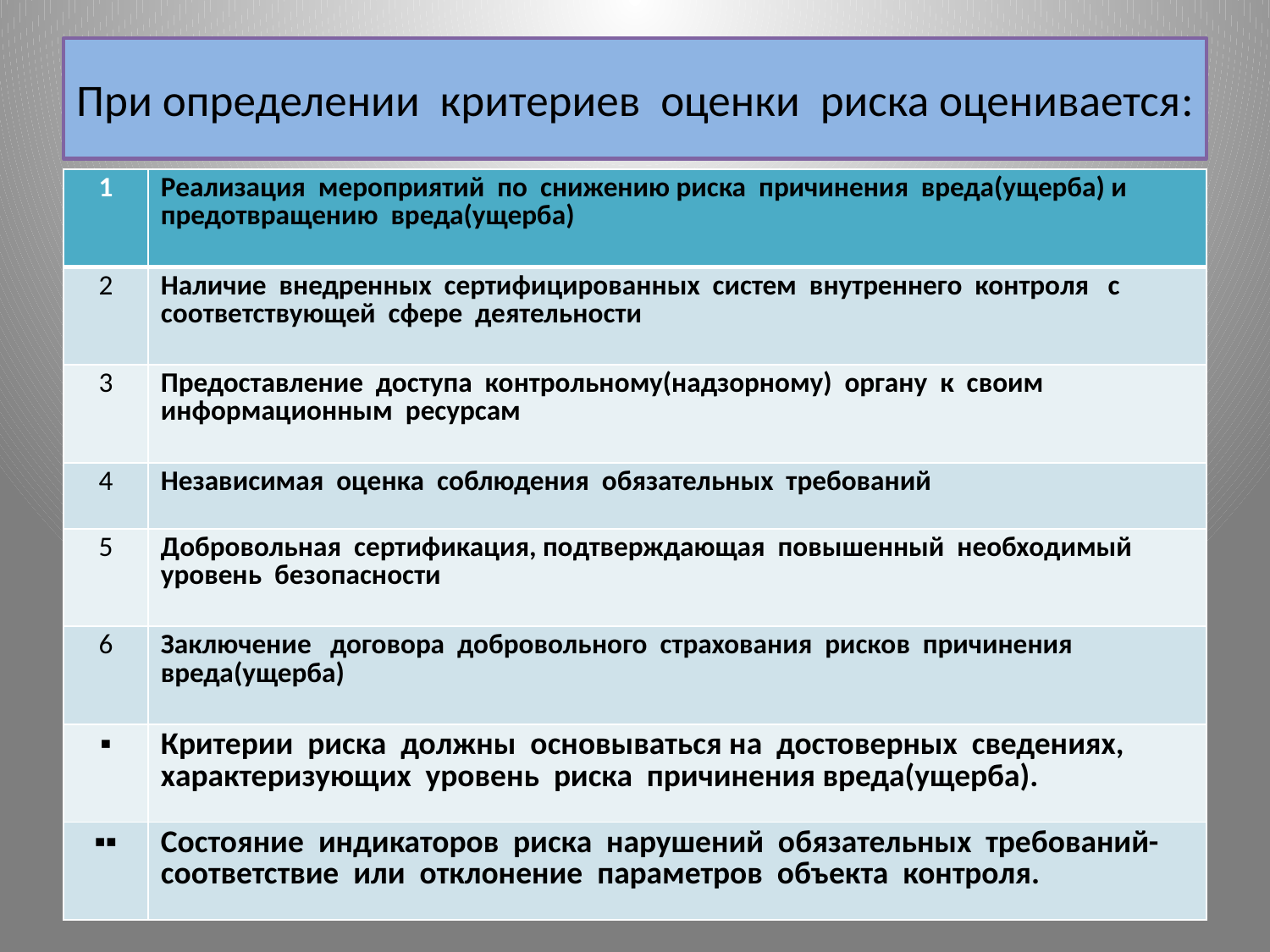

# При определении  критериев  оценки  риска оценивается:
| 1 | Реализация мероприятий по снижению риска причинения вреда(ущерба) и предотвращению вреда(ущерба) |
| --- | --- |
| 2 | Наличие внедренных сертифицированных систем внутреннего контроля с соответствующей сфере деятельности |
| 3 | Предоставление доступа контрольному(надзорному) органу к своим информационным ресурсам |
| 4 | Независимая оценка соблюдения обязательных требований |
| 5 | Добровольная сертификация, подтверждающая повышенный необходимый уровень безопасности |
| 6 | Заключение договора добровольного страхования рисков причинения вреда(ущерба) |
| ▪ | Критерии риска должны основываться на достоверных сведениях, характеризующих уровень риска причинения вреда(ущерба). |
| ▪▪ | Состояние индикаторов риска нарушений обязательных требований-соответствие или отклонение параметров объекта контроля. |
6